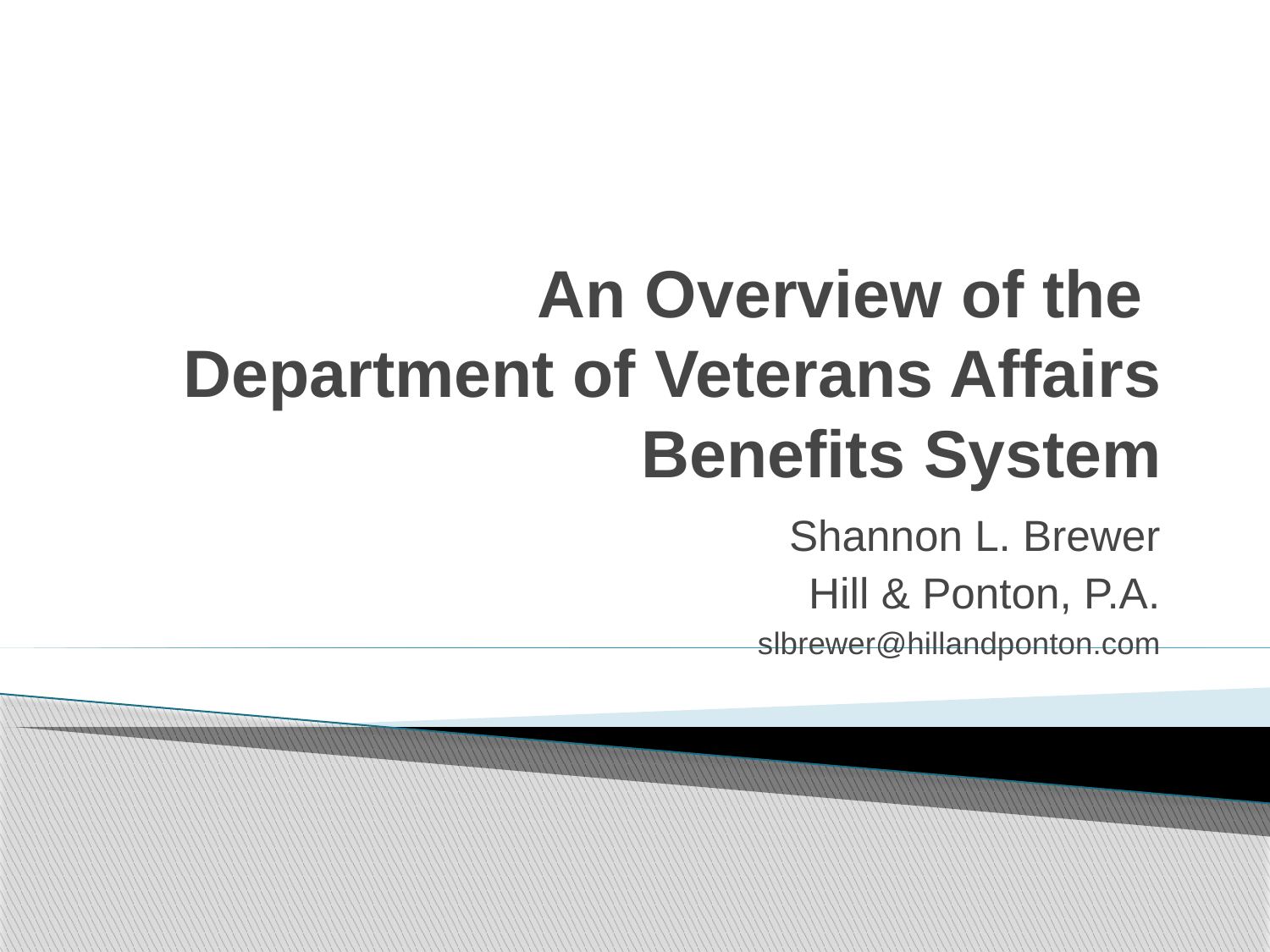

# An Overview of the Department of Veterans Affairs Benefits System
Shannon L. Brewer
Hill & Ponton, P.A.
slbrewer@hillandponton.com